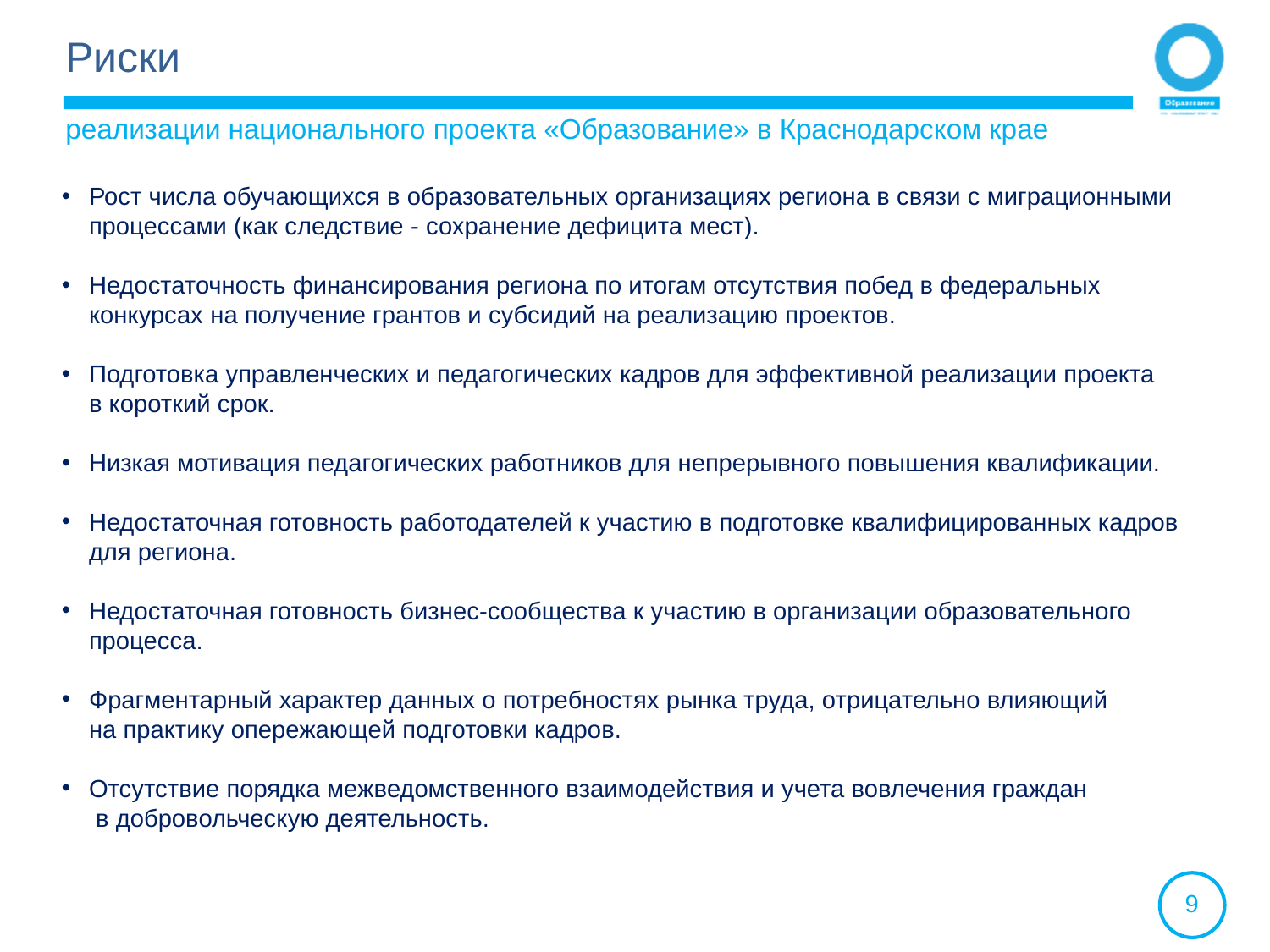

Риски
реализации национального проекта «Образование» в Краснодарском крае
Рост числа обучающихся в образовательных организациях региона в связи с миграционными
процессами (как следствие - сохранение дефицита мест).

Недостаточность финансирования региона по итогам отсутствия побед в федеральных конкурсах на получение грантов и субсидий на реализацию проектов.

Подготовка управленческих и педагогических кадров для эффективной реализации проекта
в короткий срок.

Низкая мотивация педагогических работников для непрерывного повышения квалификации.

Недостаточная готовность работодателей к участию в подготовке квалифицированных кадров для региона.

Недостаточная готовность бизнес-сообщества к участию в организации образовательного процесса.

Фрагментарный характер данных о потребностях рынка труда, отрицательно влияющий
на практику опережающей подготовки кадров.

Отсутствие порядка межведомственного взаимодействия и учета вовлечения граждан
 в добровольческую деятельность.